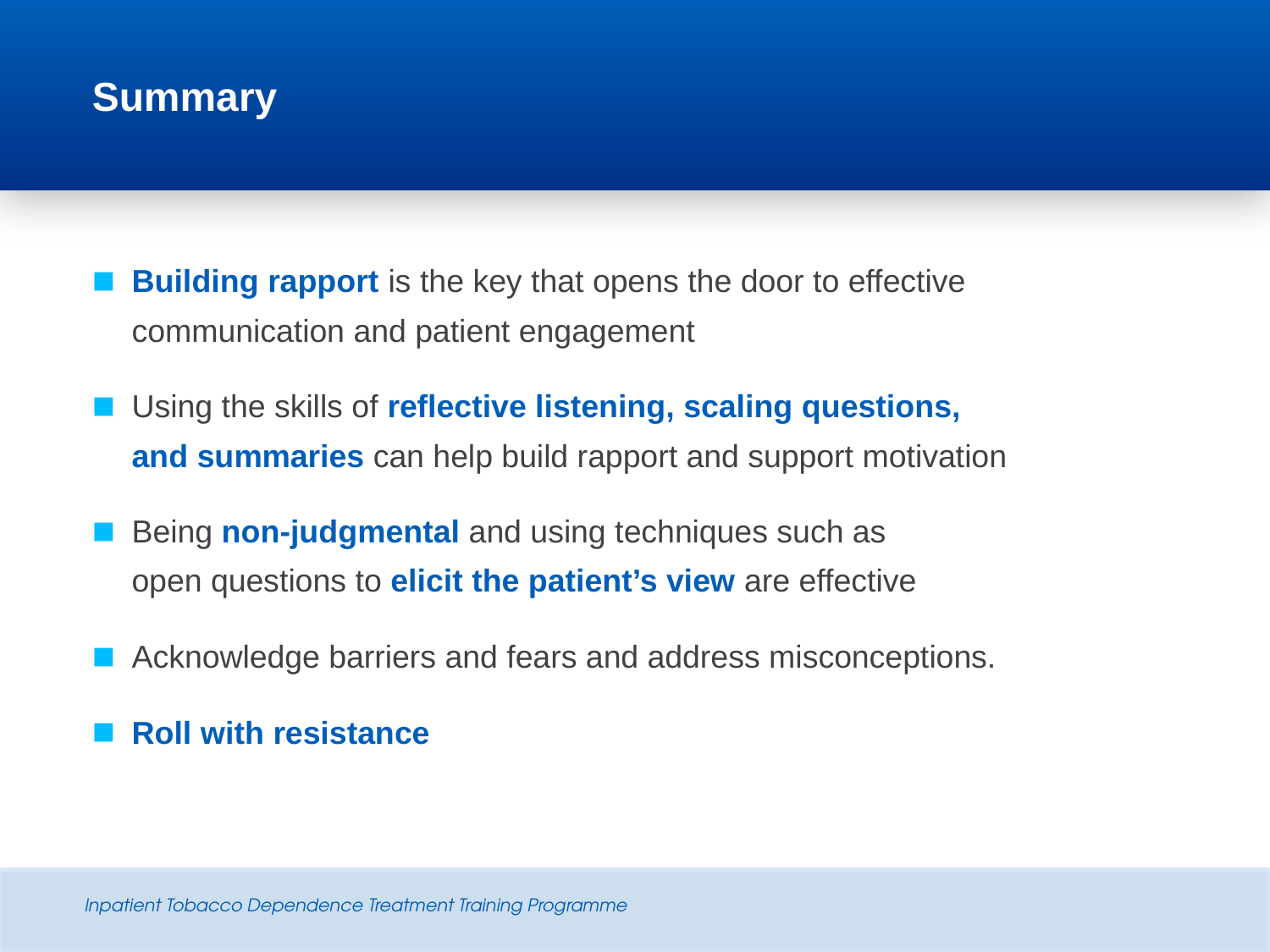

# Summary
Building rapport is the key that opens the door to effective communication and patient engagement
Using the skills of reflective listening, scaling questions,
and summaries can help build rapport and support motivation
Being non-judgmental and using techniques such as
open questions to elicit the patient’s view are effective
Acknowledge barriers and fears and address misconceptions.
Roll with resistance
Inpatient Tobacco Dependence Treatment Training Programme